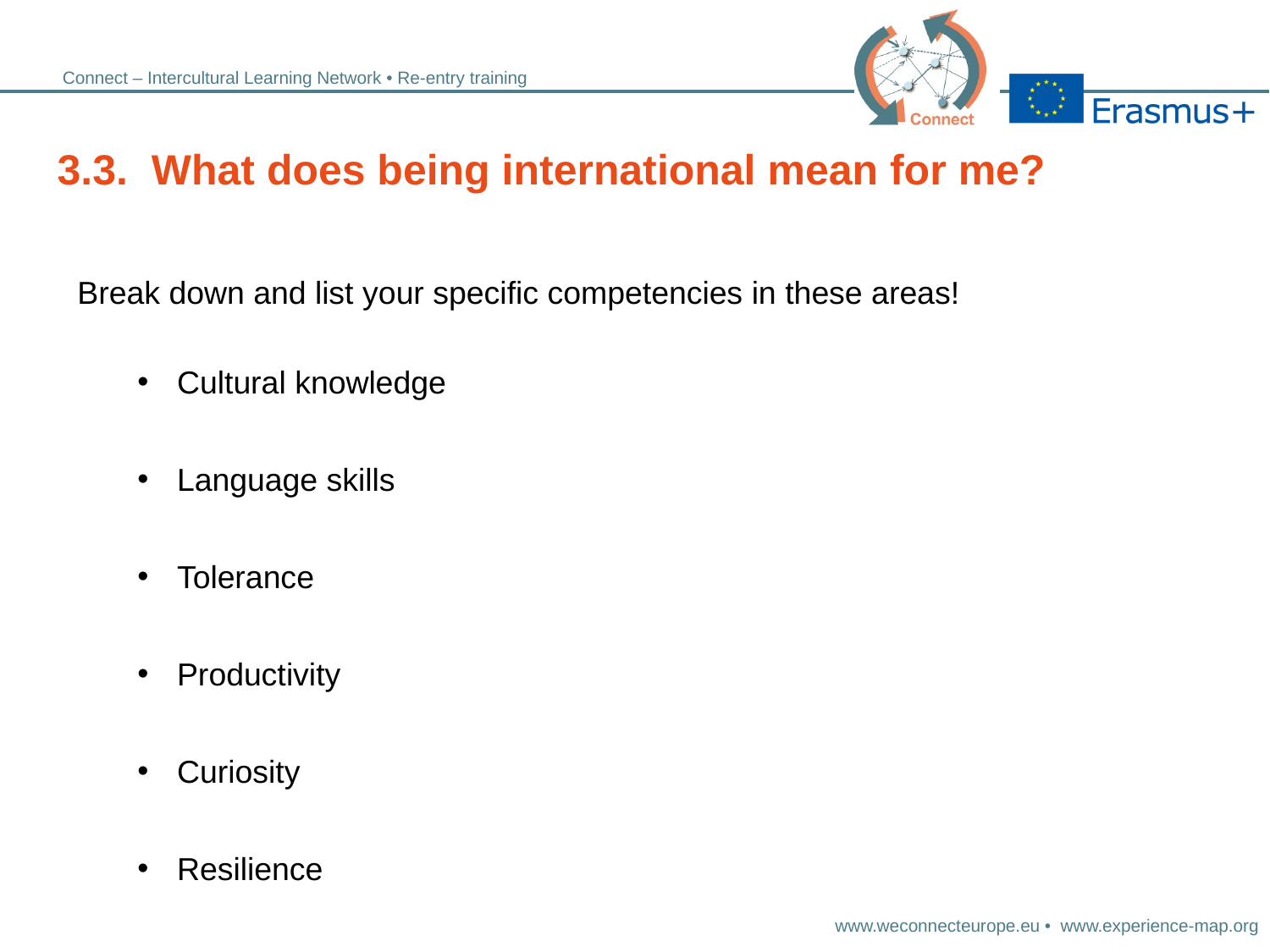

3.3.  What does being international mean for me?
Break down and list your specific competencies in these areas!
Cultural knowledge

Language skills

Tolerance

Productivity

Curiosity

Resilience